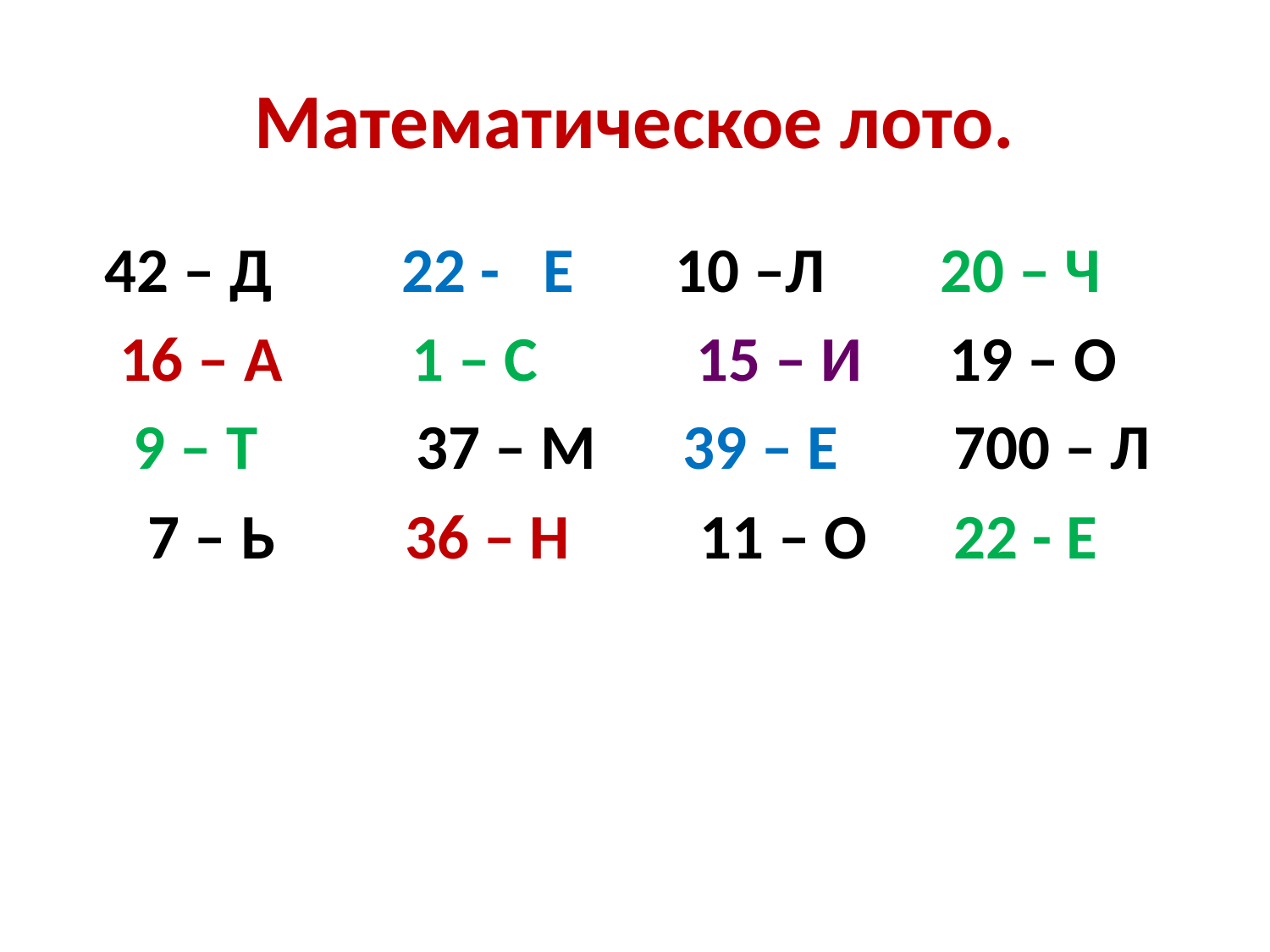

# Математическое лото.
  42 – Д         22 -   Е       10 –Л        20 – Ч
   16 – А         1 – С           15 – И      19 – О
    9 – Т           37 – М      39 – Е        700 – Л
     7 – Ь         36 – Н         11 – О      22 - Е